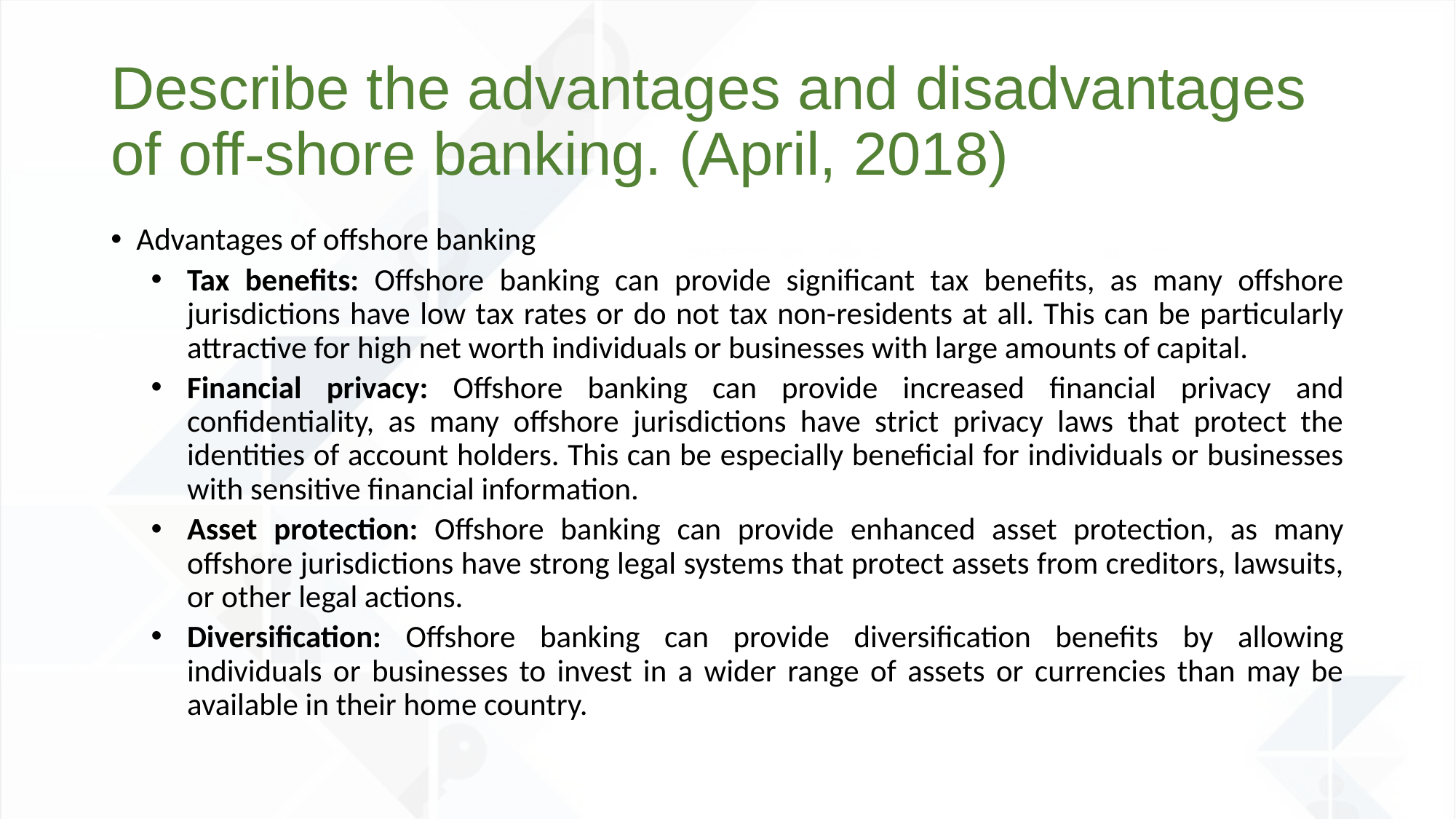

# Describe the advantages and disadvantages of off-shore banking. (April, 2018)
Advantages of offshore banking
Tax benefits: Offshore banking can provide significant tax benefits, as many offshore jurisdictions have low tax rates or do not tax non-residents at all. This can be particularly attractive for high net worth individuals or businesses with large amounts of capital.
Financial privacy: Offshore banking can provide increased financial privacy and confidentiality, as many offshore jurisdictions have strict privacy laws that protect the identities of account holders. This can be especially beneficial for individuals or businesses with sensitive financial information.
Asset protection: Offshore banking can provide enhanced asset protection, as many offshore jurisdictions have strong legal systems that protect assets from creditors, lawsuits, or other legal actions.
Diversification: Offshore banking can provide diversification benefits by allowing individuals or businesses to invest in a wider range of assets or currencies than may be available in their home country.